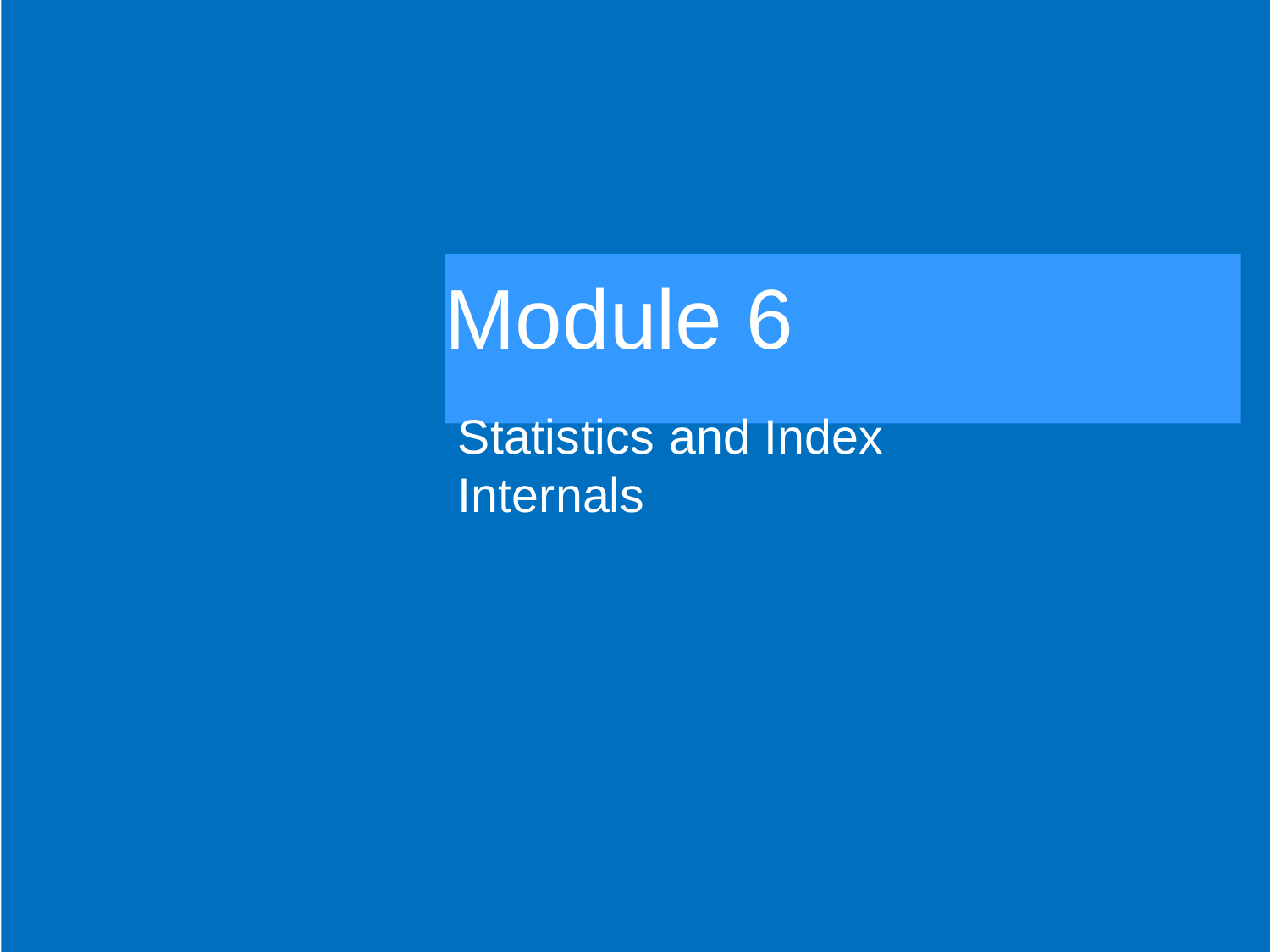

# Module 6
Statistics and Index Internals